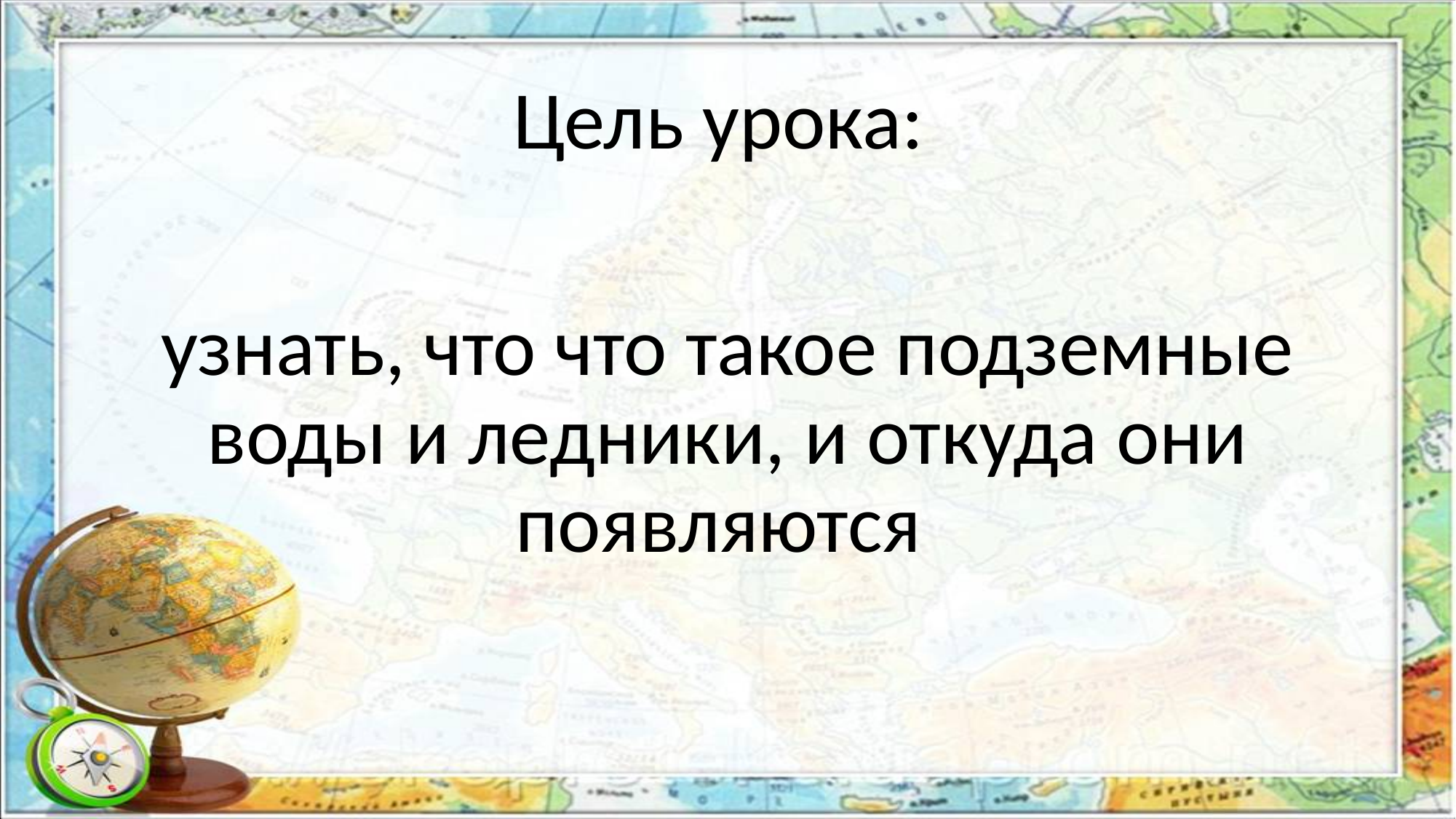

# Цель урока:
узнать, что что такое подземные воды и ледники, и откуда они появляются